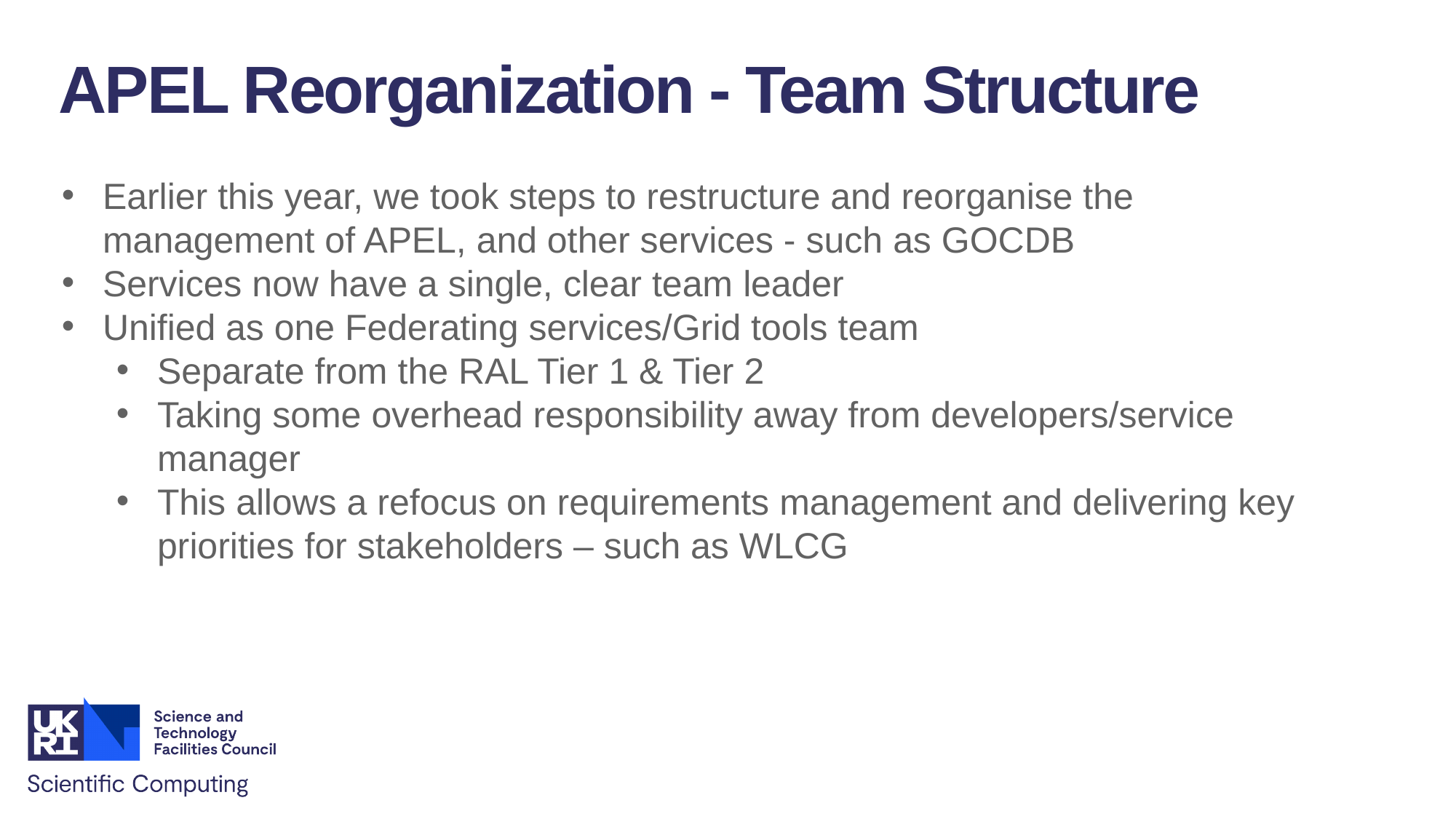

APEL Reorganization - Team Structure
Earlier this year, we took steps to restructure and reorganise the management of APEL, and other services - such as GOCDB
Services now have a single, clear team leader
Unified as one Federating services/Grid tools team
Separate from the RAL Tier 1 & Tier 2
Taking some overhead responsibility away from developers/service manager
This allows a refocus on requirements management and delivering key priorities for stakeholders – such as WLCG